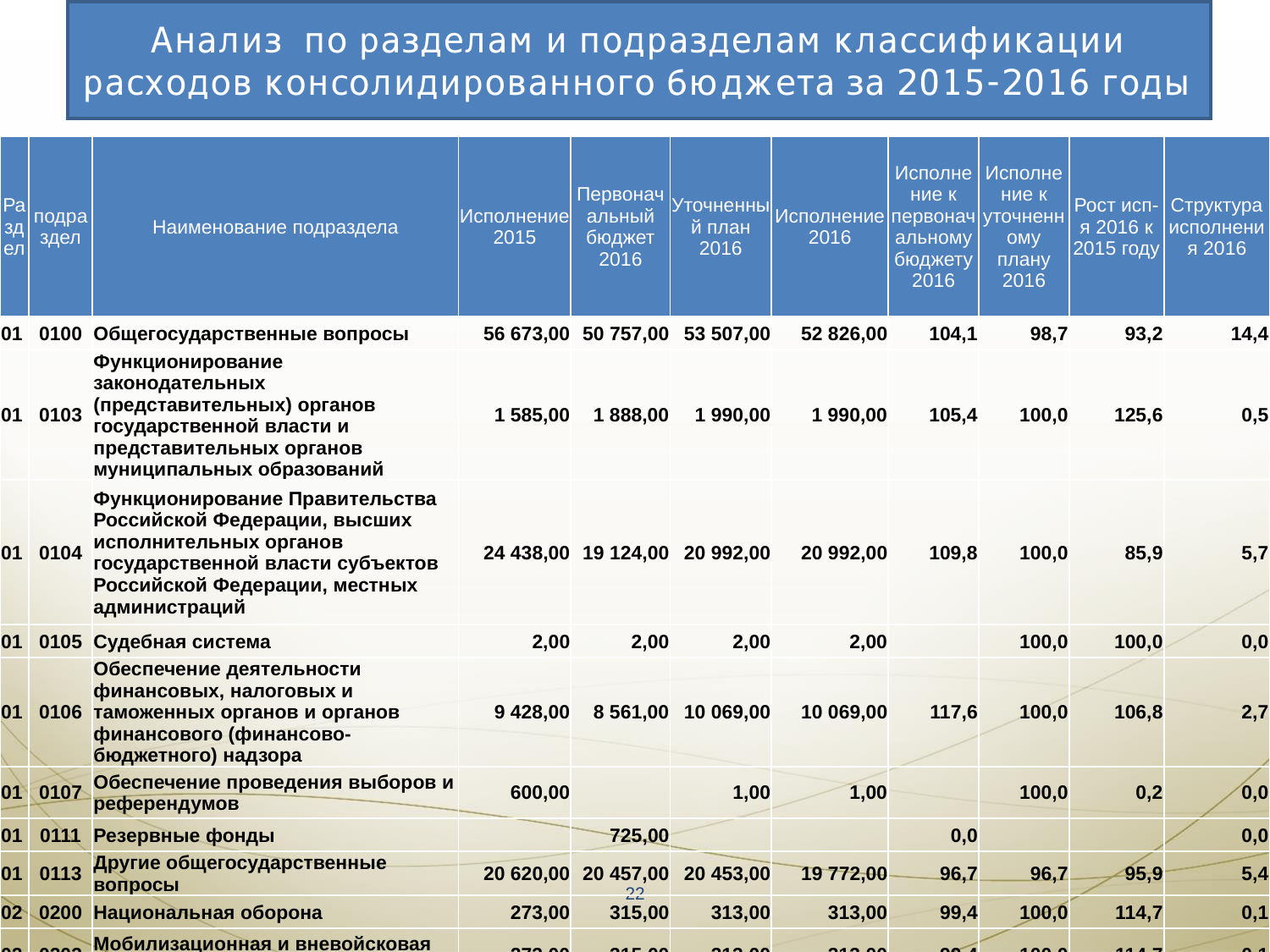

Анализ  по разделам и подразделам классификации расходов консолидированного бюджета за 2015-2016 годы
| Раздел | подраздел | Наименование подраздела | Исполнение 2015 | Первоначальный бюджет 2016 | Уточненный план 2016 | Исполнение 2016 | Исполнение к первоначальному бюджету 2016 | Исполнение к уточненному плану 2016 | Рост исп-я 2016 к 2015 году | Структура исполнения 2016 |
| --- | --- | --- | --- | --- | --- | --- | --- | --- | --- | --- |
| 01 | 0100 | Общегосударственные вопросы | 56 673,00 | 50 757,00 | 53 507,00 | 52 826,00 | 104,1 | 98,7 | 93,2 | 14,4 |
| 01 | 0103 | Функционирование законодательных (представительных) органов государственной власти и представительных органов муниципальных образований | 1 585,00 | 1 888,00 | 1 990,00 | 1 990,00 | 105,4 | 100,0 | 125,6 | 0,5 |
| 01 | 0104 | Функционирование Правительства Российской Федерации, высших исполнительных органов государственной власти субъектов Российской Федерации, местных администраций | 24 438,00 | 19 124,00 | 20 992,00 | 20 992,00 | 109,8 | 100,0 | 85,9 | 5,7 |
| 01 | 0105 | Судебная система | 2,00 | 2,00 | 2,00 | 2,00 |  | 100,0 | 100,0 | 0,0 |
| 01 | 0106 | Обеспечение деятельности финансовых, налоговых и таможенных органов и органов финансового (финансово-бюджетного) надзора | 9 428,00 | 8 561,00 | 10 069,00 | 10 069,00 | 117,6 | 100,0 | 106,8 | 2,7 |
| 01 | 0107 | Обеспечение проведения выборов и референдумов | 600,00 |  | 1,00 | 1,00 |  | 100,0 | 0,2 | 0,0 |
| 01 | 0111 | Резервные фонды |  | 725,00 |  |  | 0,0 |  |  | 0,0 |
| 01 | 0113 | Другие общегосударственные вопросы | 20 620,00 | 20 457,00 | 20 453,00 | 19 772,00 | 96,7 | 96,7 | 95,9 | 5,4 |
| 02 | 0200 | Национальная оборона | 273,00 | 315,00 | 313,00 | 313,00 | 99,4 | 100,0 | 114,7 | 0,1 |
| 02 | 0203 | Мобилизационная и вневойсковая подготовка | 273,00 | 315,00 | 313,00 | 313,00 | 99,4 | 100,0 | 114,7 | 0,1 |
22